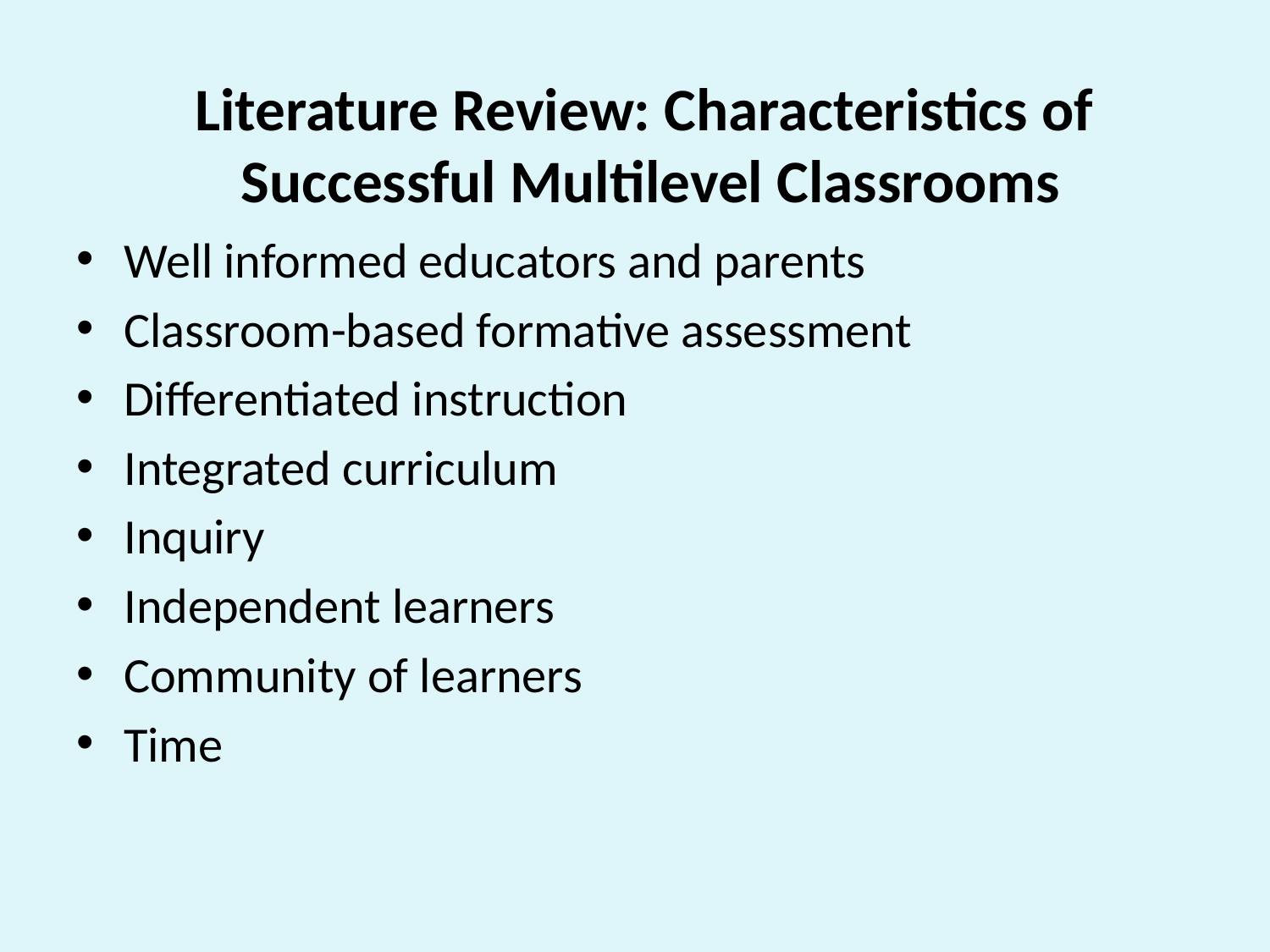

# Literature Review: Characteristics of Successful Multilevel Classrooms
Well informed educators and parents
Classroom-based formative assessment
Differentiated instruction
Integrated curriculum
Inquiry
Independent learners
Community of learners
Time